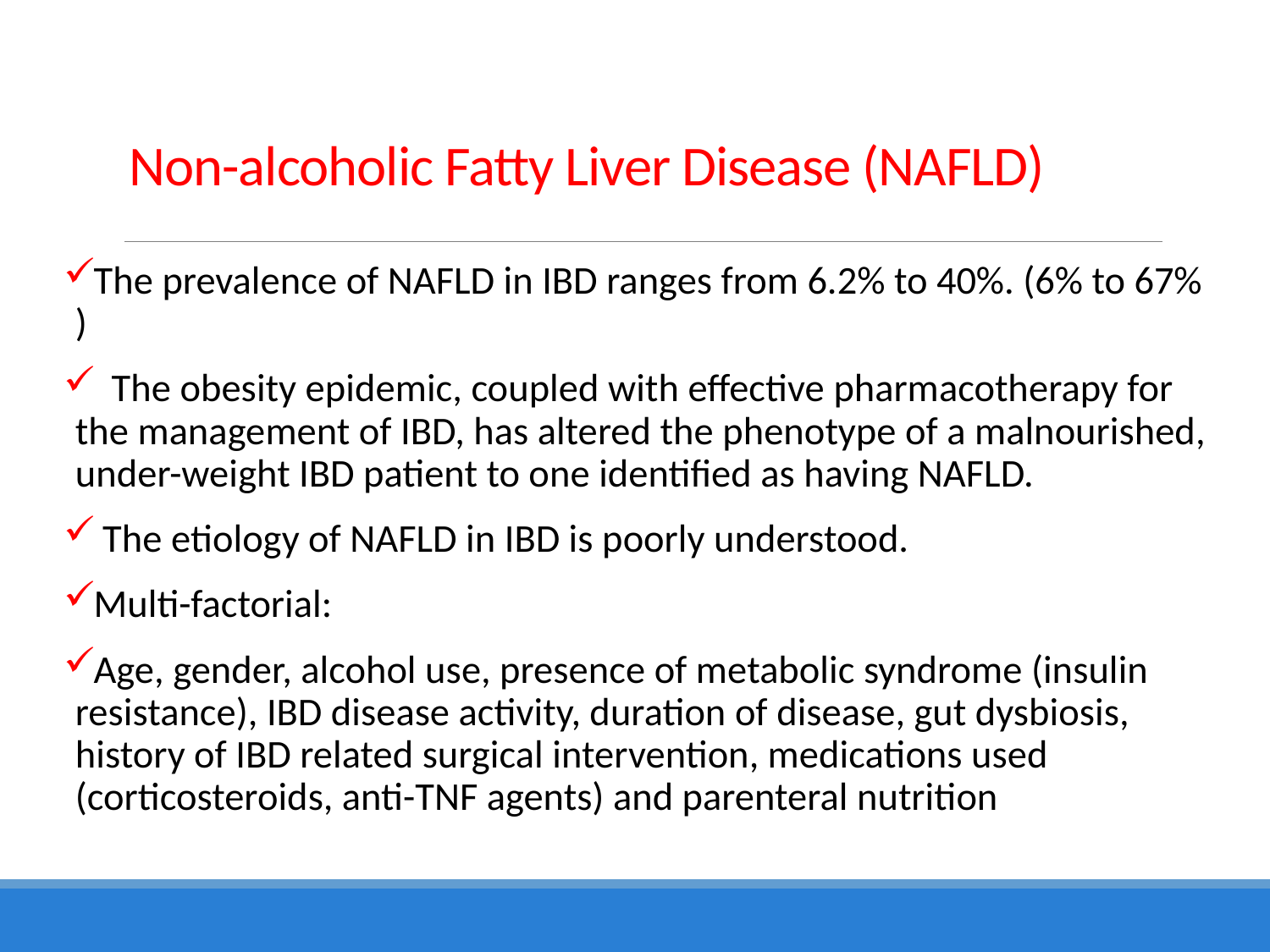

# Non-alcoholic Fatty Liver Disease (NAFLD)
The prevalence of NAFLD in IBD ranges from 6.2% to 40%. (6% to 67% )
  The obesity epidemic, coupled with effective pharmacotherapy for the management of IBD, has altered the phenotype of a malnourished, under-weight IBD patient to one identified as having NAFLD.
 The etiology of NAFLD in IBD is poorly understood.
Multi-factorial:
Age, gender, alcohol use, presence of metabolic syndrome (insulin resistance), IBD disease activity, duration of disease, gut dysbiosis, history of IBD related surgical intervention, medications used (corticosteroids, anti-TNF agents) and parenteral nutrition